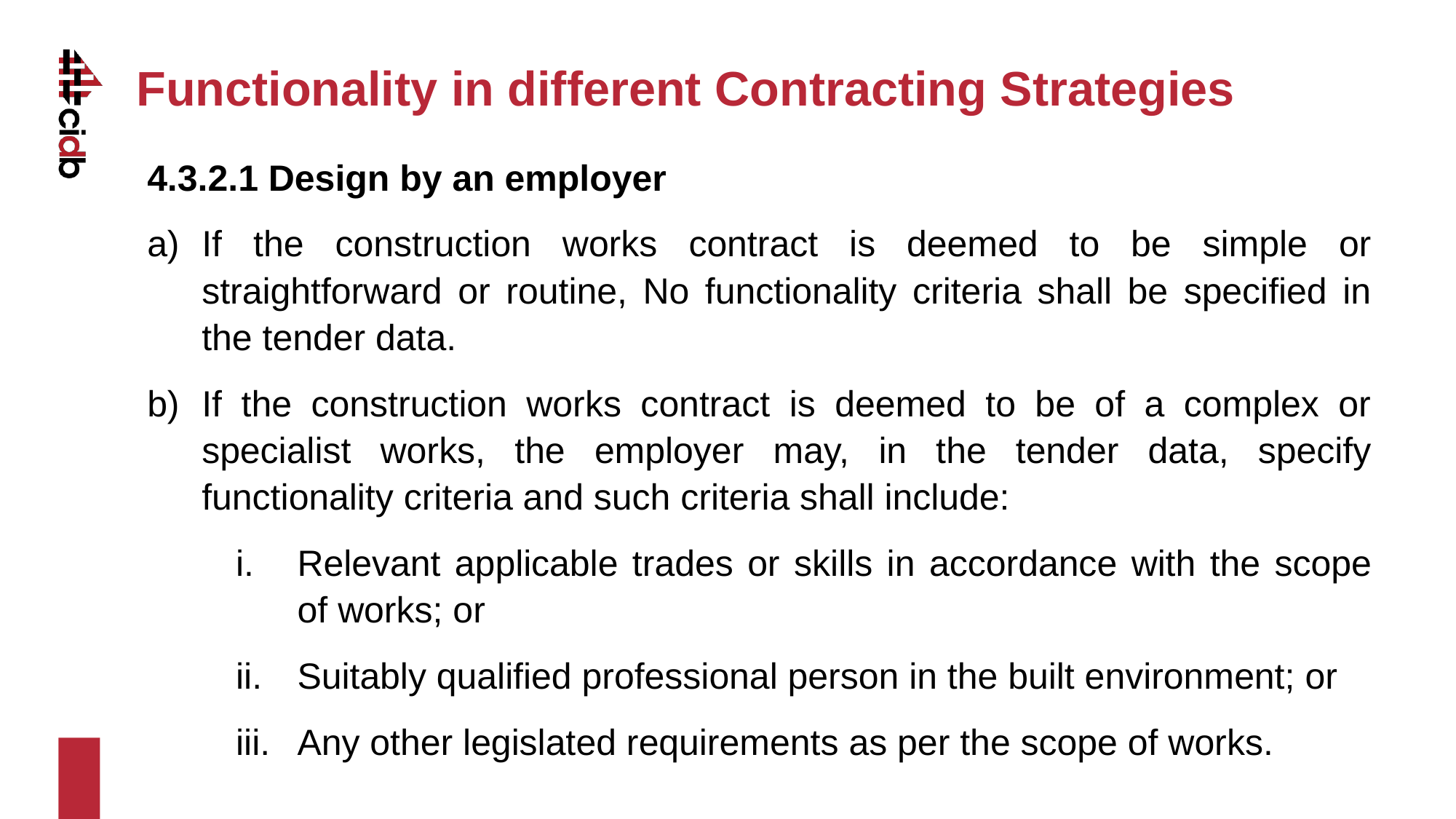

# Functionality in different Contracting Strategies
4.3.2.1 Design by an employer
If the construction works contract is deemed to be simple or straightforward or routine, No functionality criteria shall be specified in the tender data.
If the construction works contract is deemed to be of a complex or specialist works, the employer may, in the tender data, specify functionality criteria and such criteria shall include:
Relevant applicable trades or skills in accordance with the scope of works; or
Suitably qualified professional person in the built environment; or
Any other legislated requirements as per the scope of works.